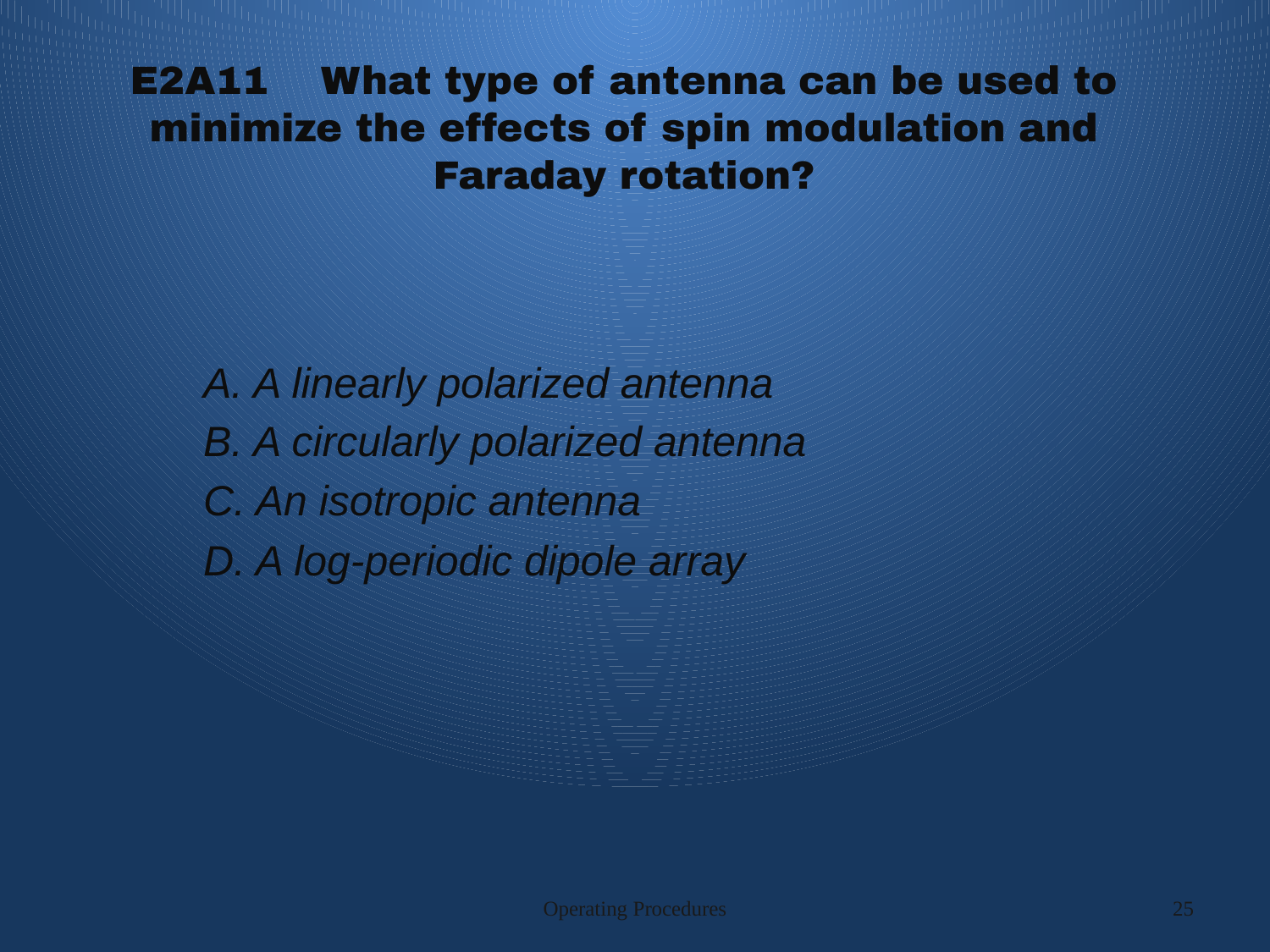

# E2A11    What type of antenna can be used to minimize the effects of spin modulation and Faraday rotation?
A. A linearly polarized antenna
B. A circularly polarized antenna
C. An isotropic antenna
D. A log-periodic dipole array
Operating Procedures
25